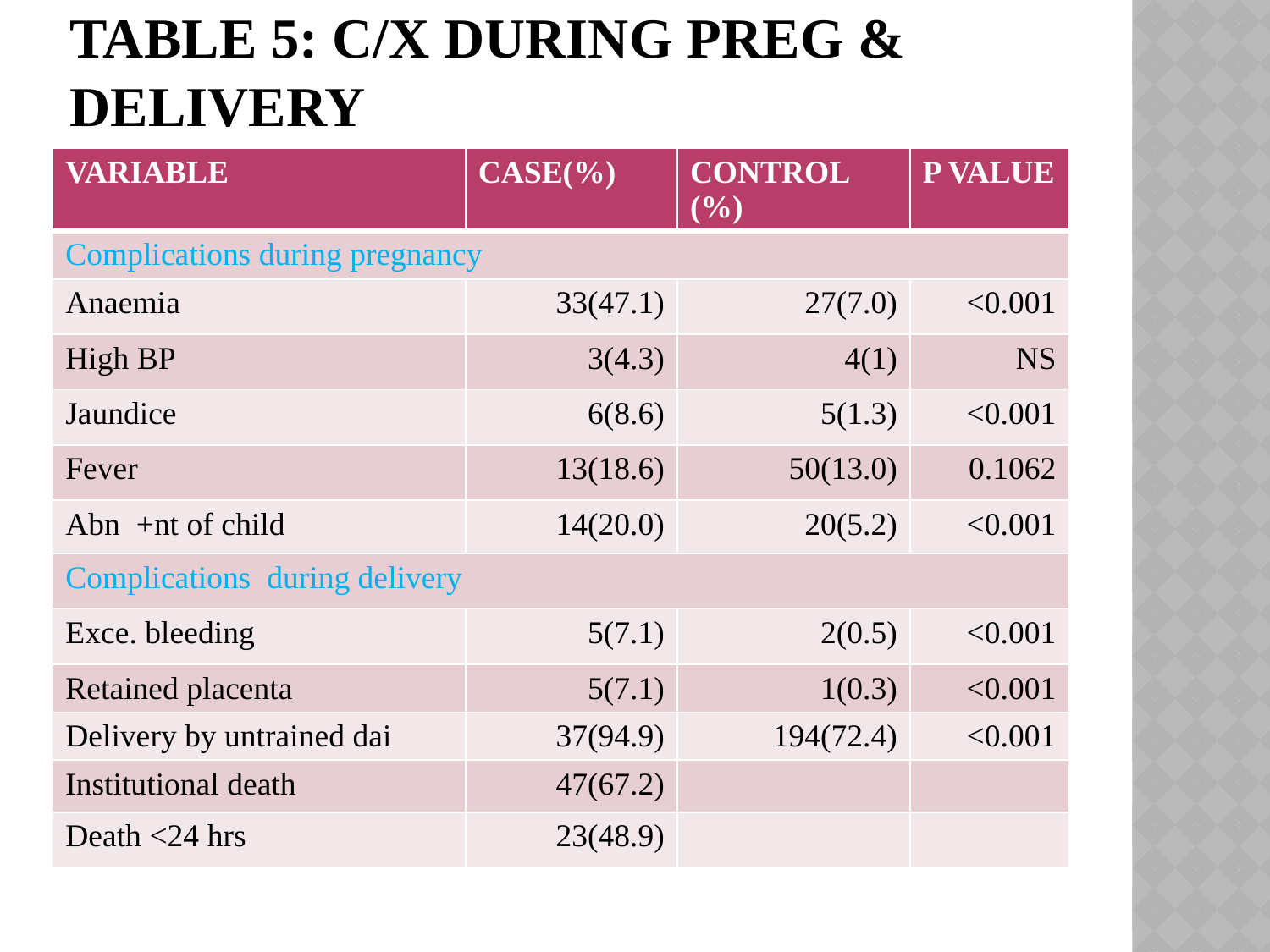

# TABLE 5: C/X DURING PREG & DELIVERY
| VARIABLE | CASE(%) | CONTROL (%) | P VALUE |
| --- | --- | --- | --- |
| Complications during pregnancy |  |  |  |
| Anaemia | 33(47.1) | 27(7.0) | <0.001 |
| High BP | 3(4.3) | 4(1) | NS |
| Jaundice | 6(8.6) | 5(1.3) | <0.001 |
| Fever | 13(18.6) | 50(13.0) | 0.1062 |
| Abn +nt of child | 14(20.0) | 20(5.2) | <0.001 |
| Complications during delivery |  |  |  |
| Exce. bleeding | 5(7.1) | 2(0.5) | <0.001 |
| Retained placenta | 5(7.1) | 1(0.3) | <0.001 |
| Delivery by untrained dai | 37(94.9) | 194(72.4) | <0.001 |
| Institutional death | 47(67.2) |  |  |
| Death <24 hrs | 23(48.9) |  |  |